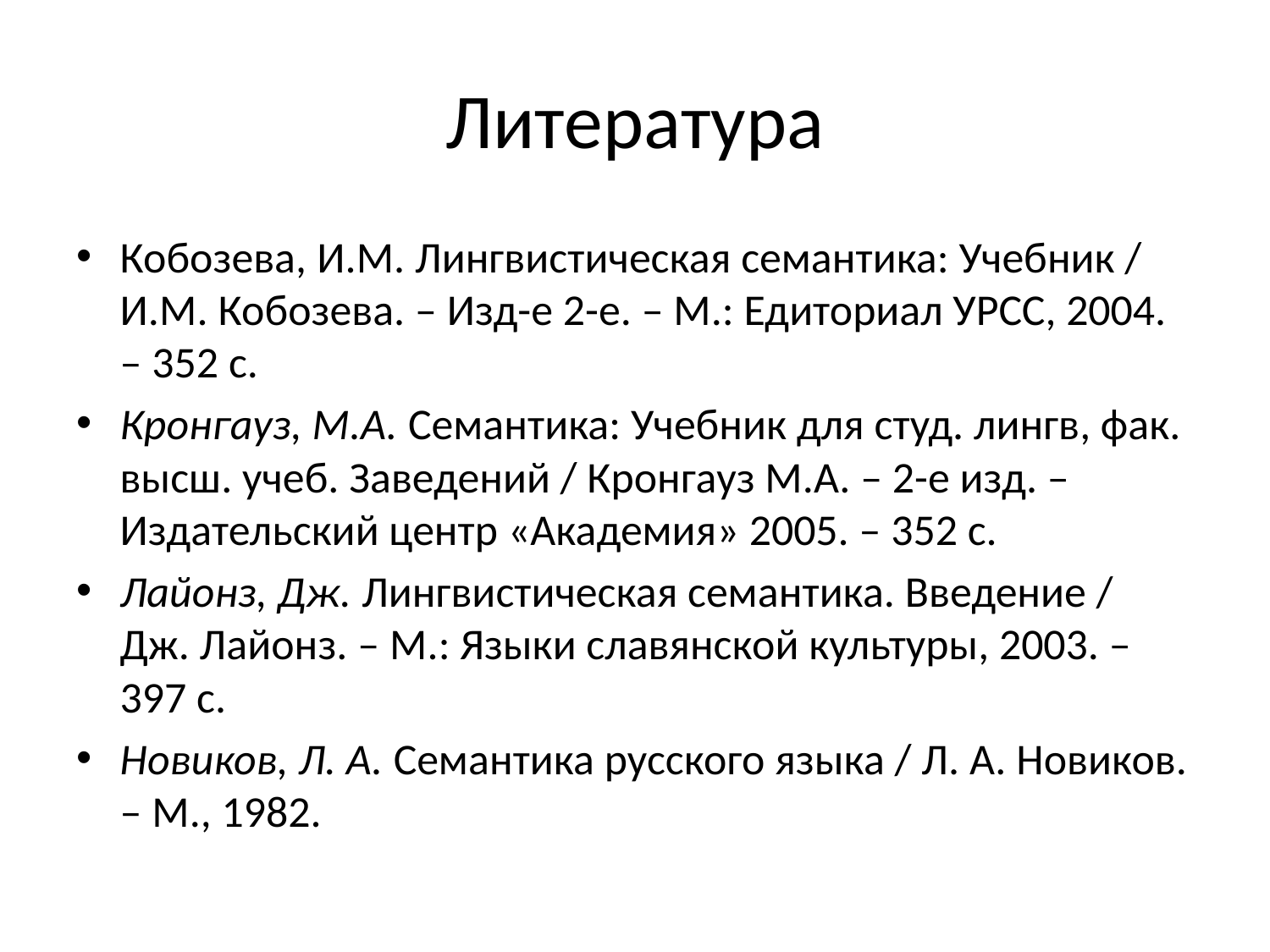

# Литература
Кобозева, И.М. Лингвистическая семантика: Учебник / И.М. Кобозева. – Изд-е 2-е. – М.: Едиториал УРСС, 2004. – 352 с.
Кронгауз, М.А. Семантика: Учебник для студ. лингв, фак. высш. учеб. Заведений / Кронгауз М.А. – 2-е изд. – Издательский центр «Академия» 2005. – 352 с.
Лайонз, Дж. Лингвистическая семантика. Введение / Дж. Лайонз. – М.: Языки славянской культуры, 2003. – 397 с.
Новиков, Л. А. Семантика русского языка / Л. А. Новиков. – М., 1982.